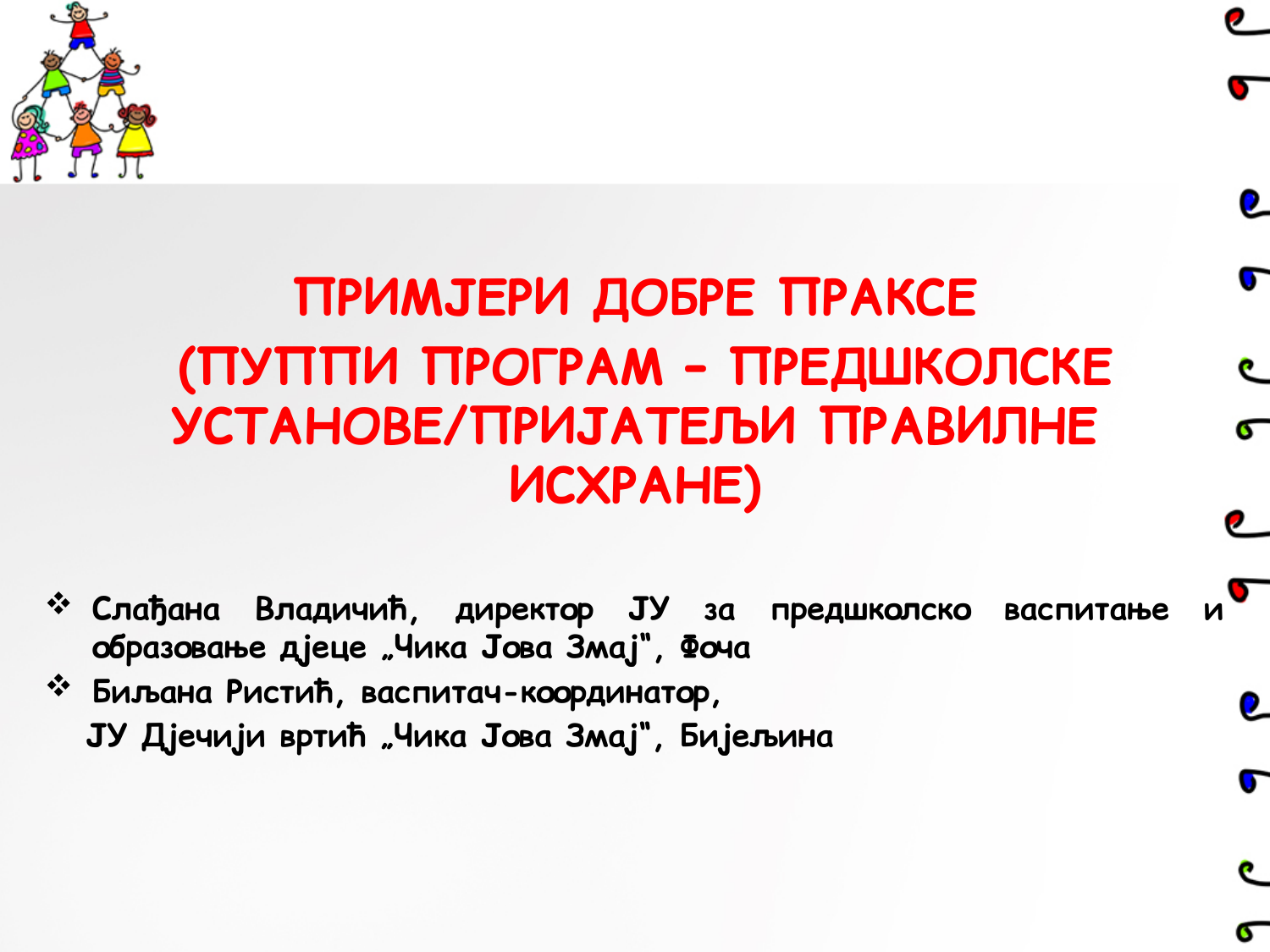

ПРИМЈЕРИ ДОБРЕ ПРАКСЕ
 (ПУППИ ПРОГРАМ – ПРЕДШКОЛСКЕ УСТАНОВЕ/ПРИЈАТЕЉИ ПРАВИЛНЕ ИСХРАНЕ)

Слађана Владичић, директор ЈУ за предшколско васпитање и образовање дјеце „Чика Јова Змај“, Фоча
Биљана Ристић, васпитач-координатор,
   ЈУ Дјечији вртић „Чика Јова Змај“, Бијељина